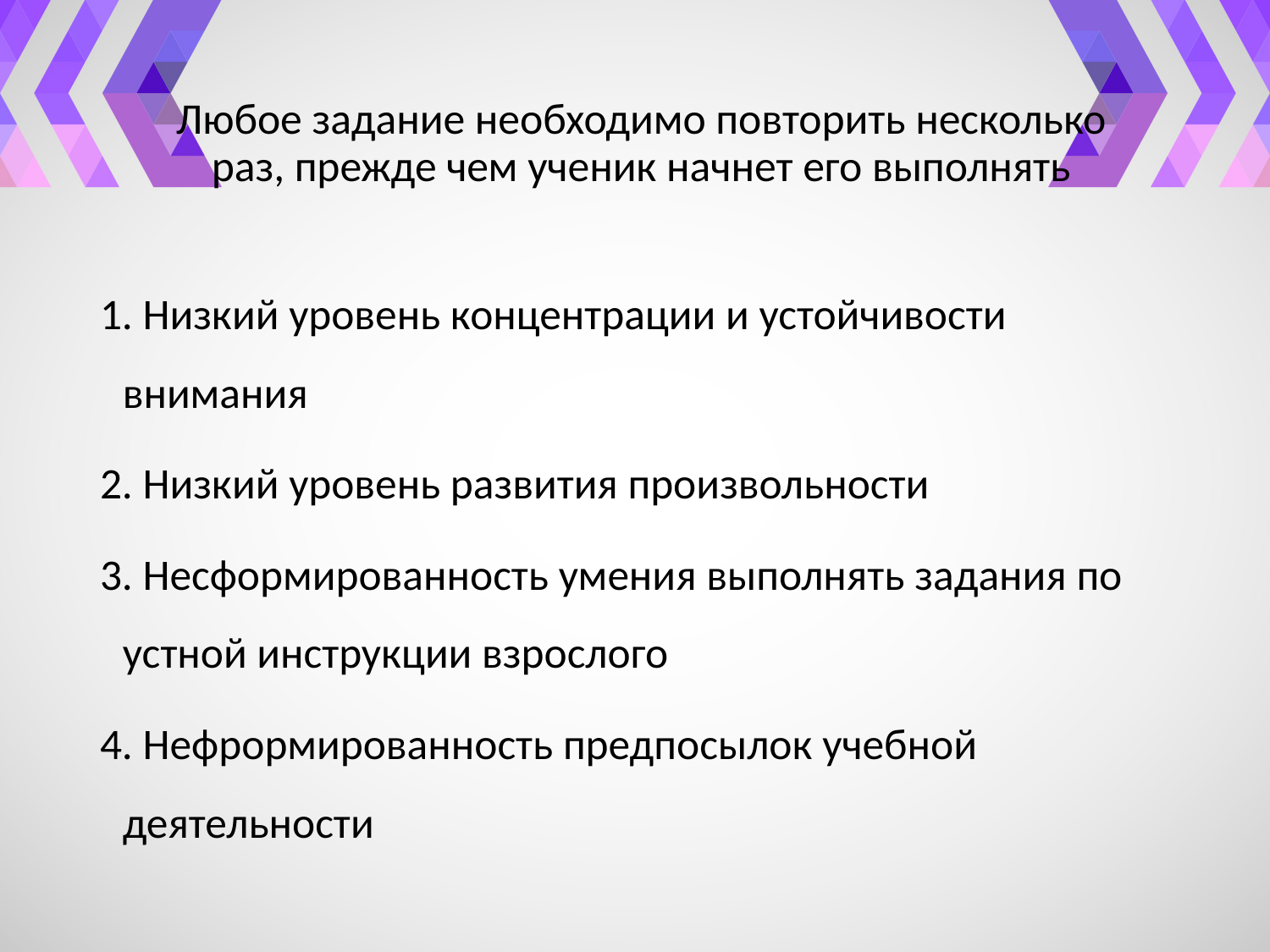

# Любое задание не­обходимо повторить несколько раз, прежде чем ученик начнет его выполнять
1. Низкий уровень концентрации и устойчивости внимания
2. Низкий уровень развития произвольности
3. Несформированность умения выполнять задания по устной инструкции взрослого
4. Нефрормированность предпосылок учебной деятельности